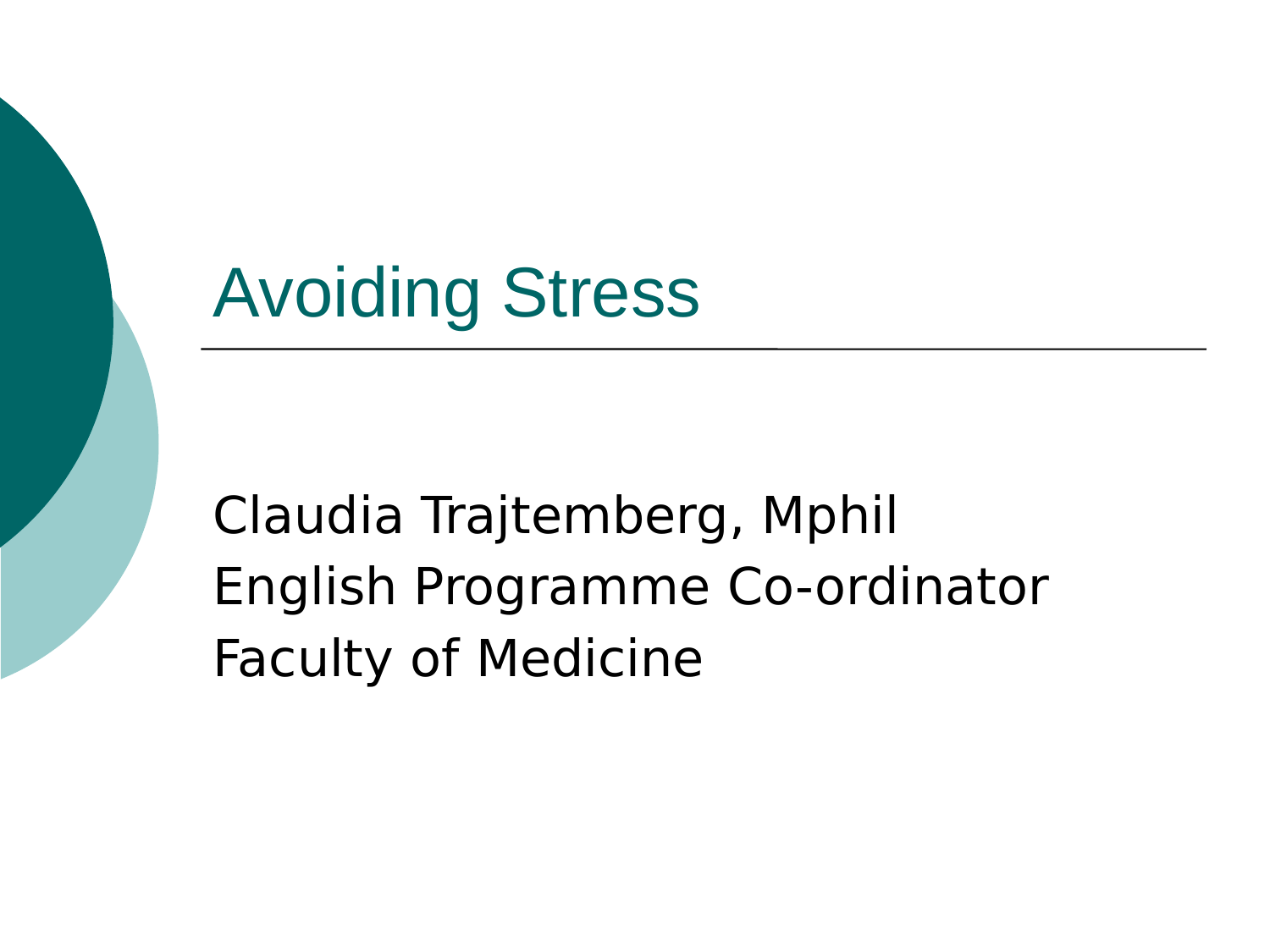

# Avoiding Stress
Claudia Trajtemberg, Mphil
English Programme Co-ordinator
Faculty of Medicine